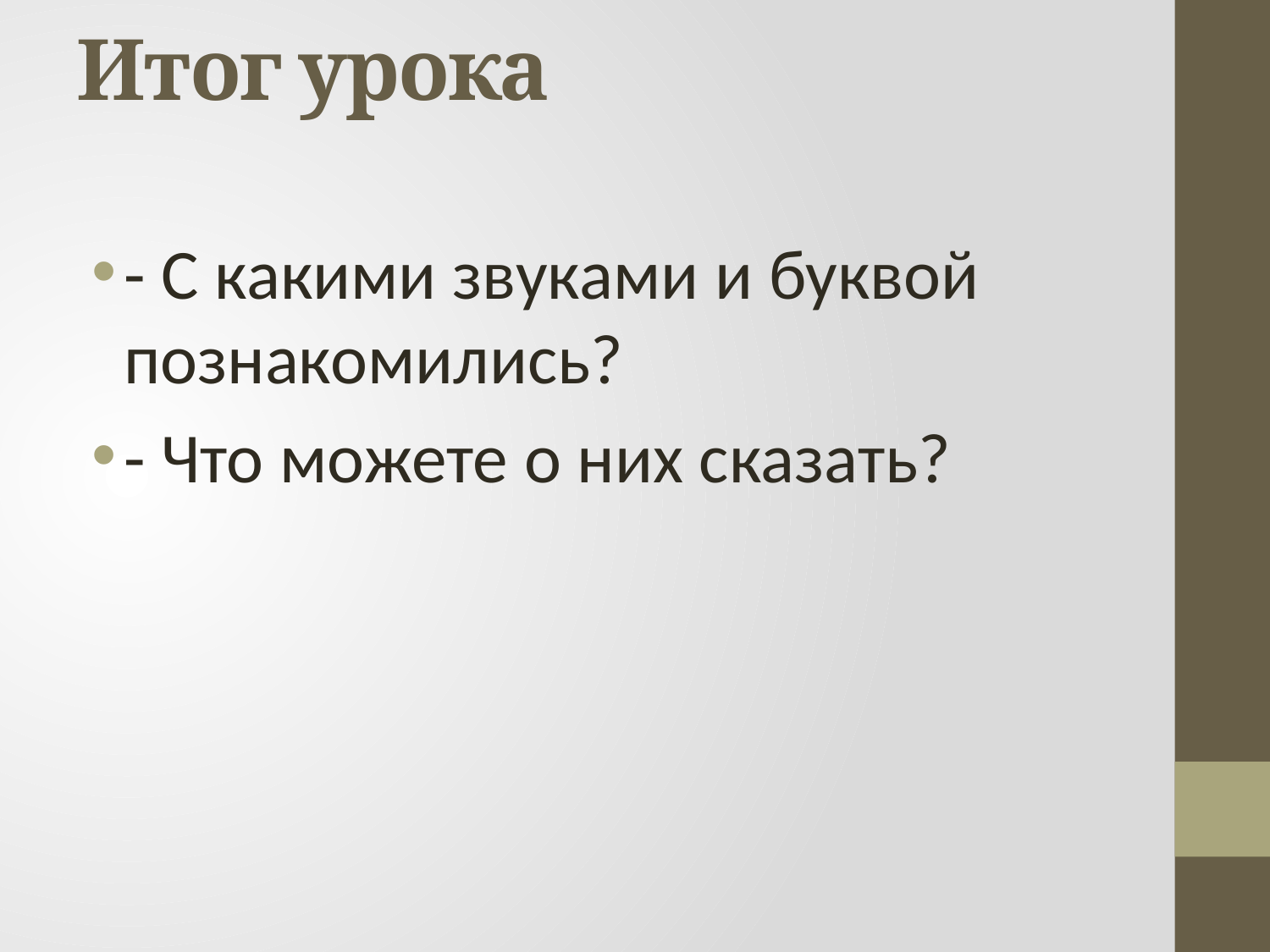

# Итог урока
- С какими звуками и буквой познакомились?
- Что можете о них сказать?